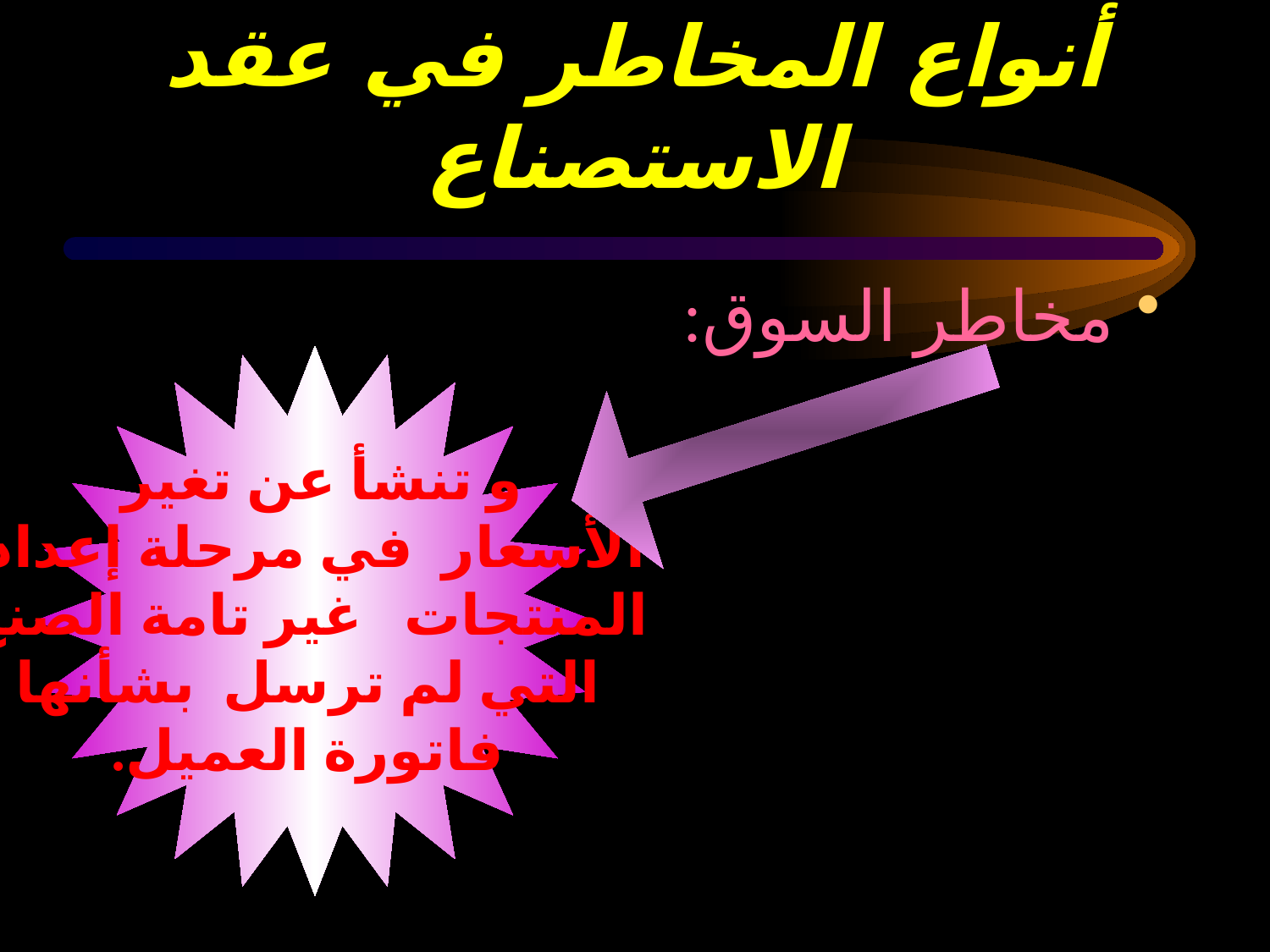

# أنواع المخاطر في عقد الاستصناع
مخاطر السوق:

و تنشأ عن تغير
الأسعار  في مرحلة إعداد
 المنتجات   غير تامة الصنع
 التي لم ترسل  بشأنها
 فاتورة العميل.